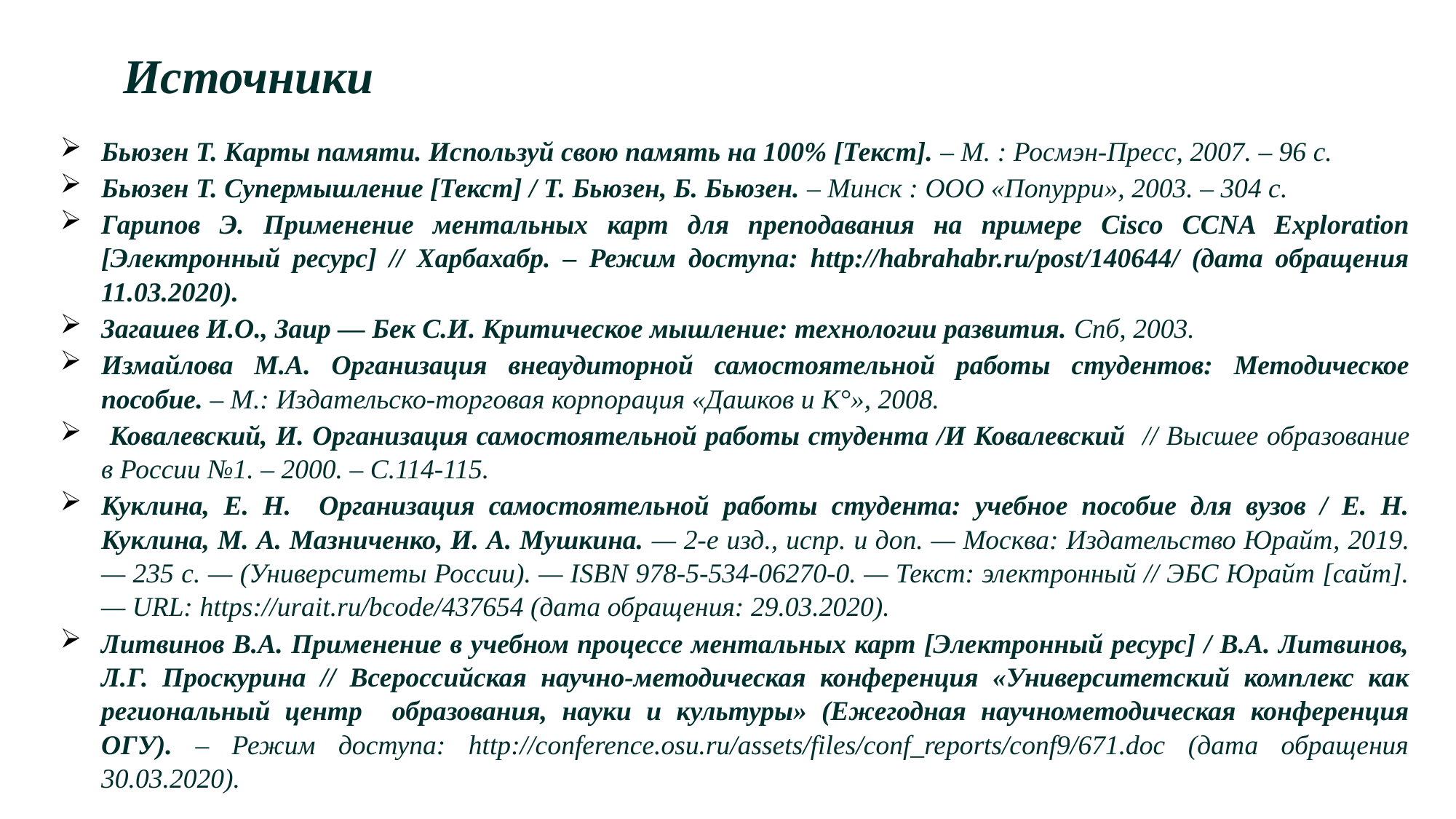

Источники
Бьюзен Т. Карты памяти. Используй свою память на 100% [Текст]. – М. : Росмэн-Пресс, 2007. – 96 с.
Бьюзен Т. Супермышление [Текст] / Т. Бьюзен, Б. Бьюзен. – Минск : ООО «Попурри», 2003. – 304 с.
Гарипов Э. Применение ментальных карт для преподавания на примере Cisco CCNA Exploration [Электронный ресурс] // Харбахабр. – Режим доступа: http://habrahabr.ru/post/140644/ (дата обращения 11.03.2020).
Загашев И.О., Заир — Бек С.И. Критическое мышление: технологии развития. Спб, 2003.
Измайлова М.А. Организация внеаудиторной самостоятельной работы студентов: Методическое пособие. – М.: Издательско-торговая корпорация «Дашков и К°», 2008.
 Ковалевский, И. Организация самостоятельной работы студента /И Ковалевский  // Высшее образование в России №1. – 2000. – С.114-115.
Куклина, Е. Н.  Организация самостоятельной работы студента: учебное пособие для вузов / Е. Н. Куклина, М. А. Мазниченко, И. А. Мушкина. — 2-е изд., испр. и доп. — Москва: Издательство Юрайт, 2019. — 235 с. — (Университеты России). — ISBN 978-5-534-06270-0. — Текст: электронный // ЭБС Юрайт [сайт]. — URL: https://urait.ru/bcode/437654 (дата обращения: 29.03.2020).
Литвинов В.А. Применение в учебном процессе ментальных карт [Электронный ресурс] / В.А. Литвинов, Л.Г. Проскурина // Всероссийская научно-методическая конференция «Университетский комплекс как региональный центр  образования, науки и культуры» (Ежегодная научнометодическая конференция ОГУ). – Режим доступа: http://conference.osu.ru/assets/files/conf_reports/conf9/671.doc (дата обращения 30.03.2020).